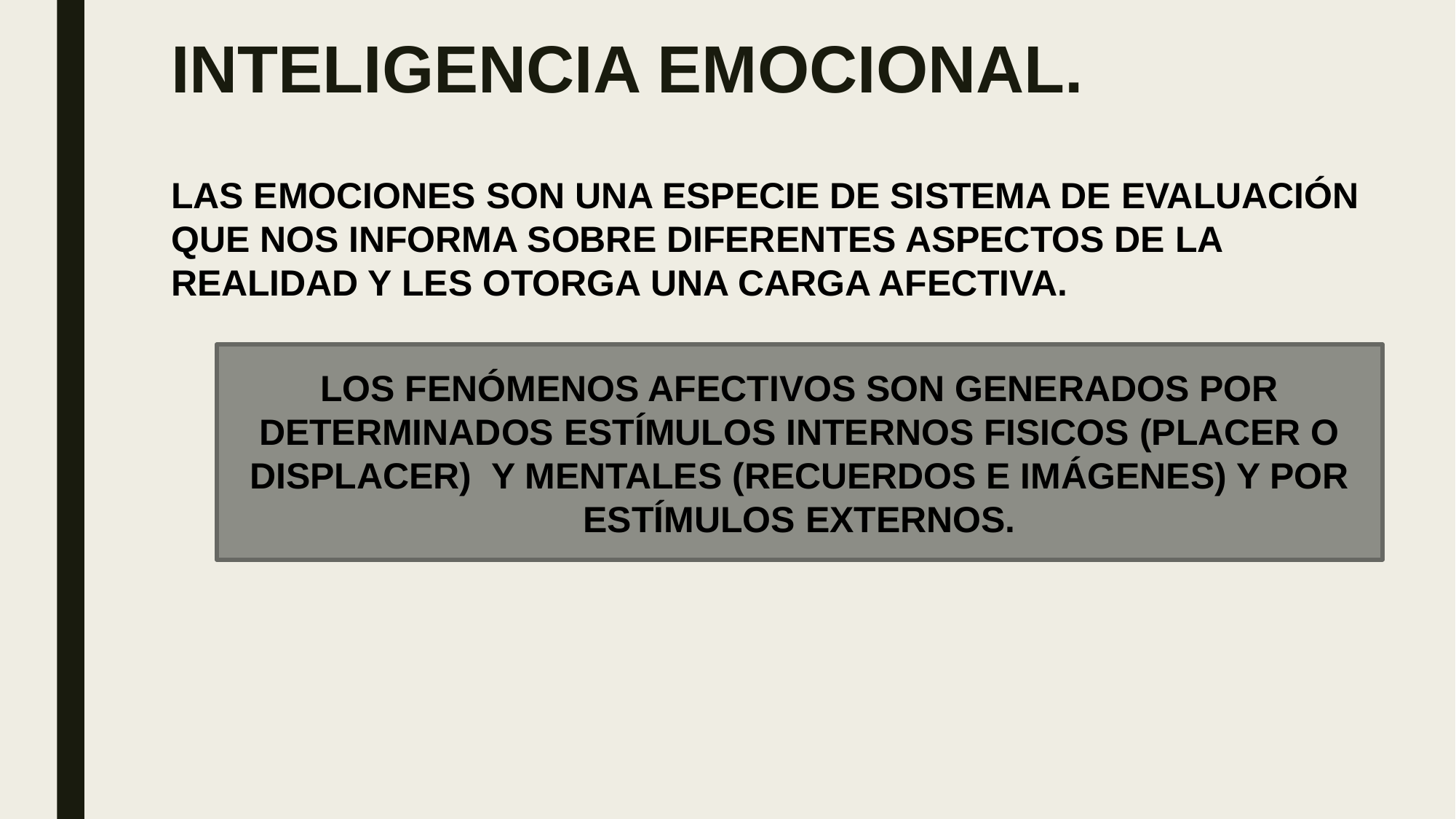

# INTELIGENCIA EMOCIONAL.
LAS EMOCIONES SON UNA ESPECIE DE SISTEMA DE EVALUACIÓN QUE NOS INFORMA SOBRE DIFERENTES ASPECTOS DE LA REALIDAD Y LES OTORGA UNA CARGA AFECTIVA.
LOS FENÓMENOS AFECTIVOS SON GENERADOS POR DETERMINADOS ESTÍMULOS INTERNOS FISICOS (PLACER O DISPLACER)  Y MENTALES (RECUERDOS E IMÁGENES) Y POR ESTÍMULOS EXTERNOS.